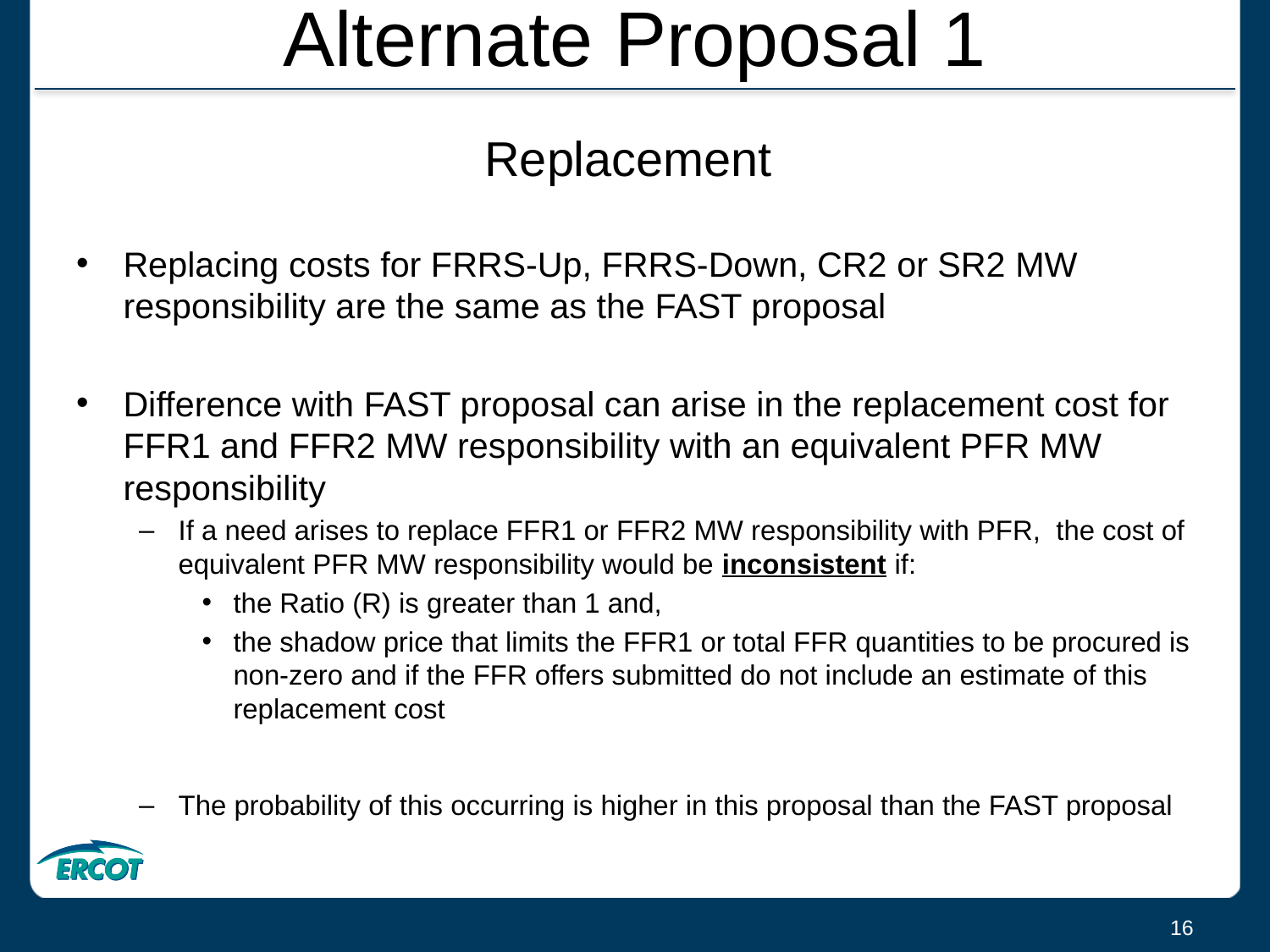

# Alternate Proposal 1
Replacement

Replacing costs for FRRS-Up, FRRS-Down, CR2 or SR2 MW responsibility are the same as the FAST proposal

Difference with FAST proposal can arise in the replacement cost for FFR1 and FFR2 MW responsibility with an equivalent PFR MW responsibility
If a need arises to replace FFR1 or FFR2 MW responsibility with PFR,  the cost of equivalent PFR MW responsibility would be inconsistent if:
the Ratio (R) is greater than 1 and,
the shadow price that limits the FFR1 or total FFR quantities to be procured is non-zero and if the FFR offers submitted do not include an estimate of this replacement cost

The probability of this occurring is higher in this proposal than the FAST proposal

16